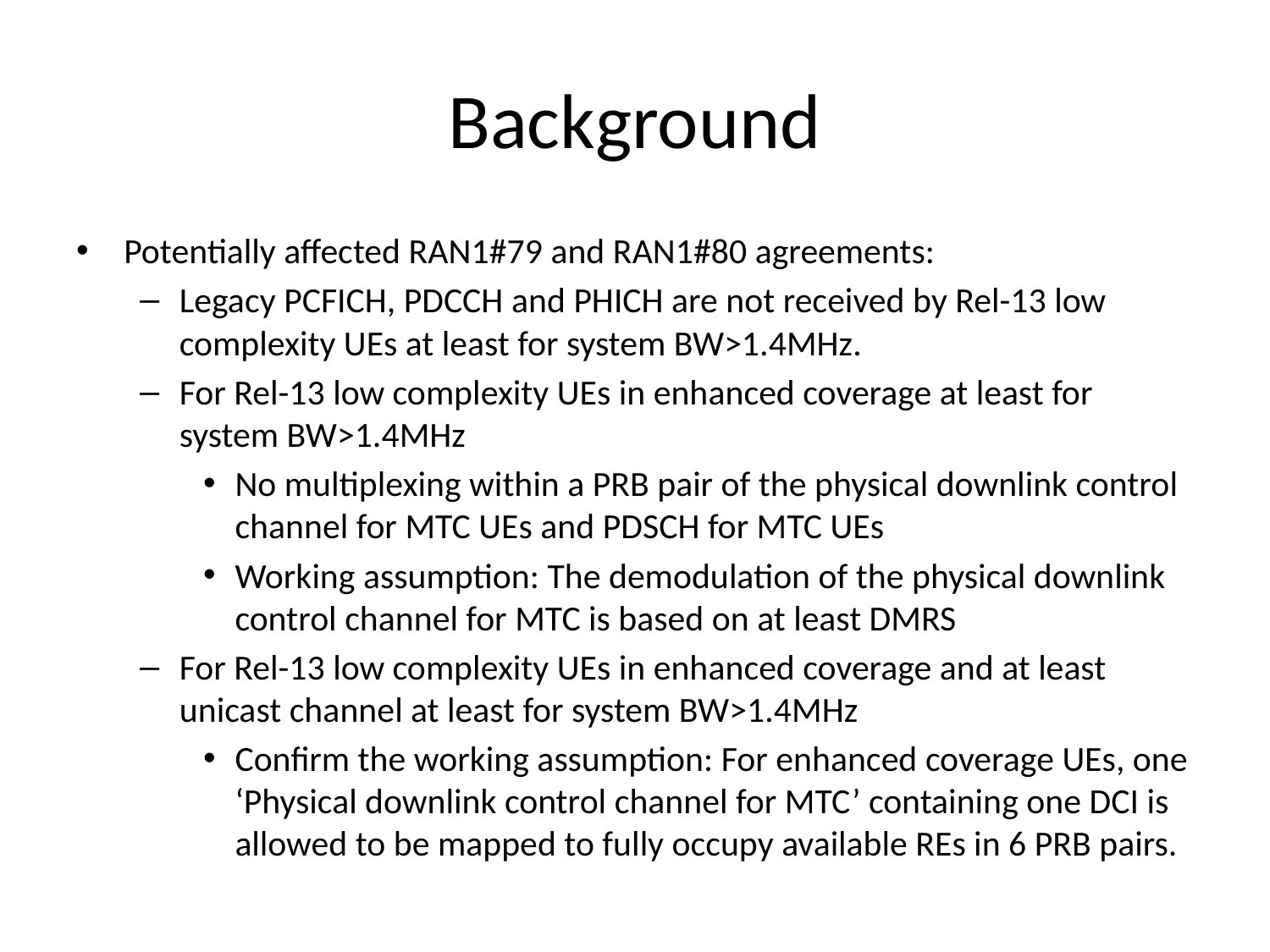

# Background
Potentially affected RAN1#79 and RAN1#80 agreements:
Legacy PCFICH, PDCCH and PHICH are not received by Rel-13 low complexity UEs at least for system BW>1.4MHz.
For Rel-13 low complexity UEs in enhanced coverage at least for system BW>1.4MHz
No multiplexing within a PRB pair of the physical downlink control channel for MTC UEs and PDSCH for MTC UEs
Working assumption: The demodulation of the physical downlink control channel for MTC is based on at least DMRS
For Rel-13 low complexity UEs in enhanced coverage and at least unicast channel at least for system BW>1.4MHz
Confirm the working assumption: For enhanced coverage UEs, one ‘Physical downlink control channel for MTC’ containing one DCI is allowed to be mapped to fully occupy available REs in 6 PRB pairs.